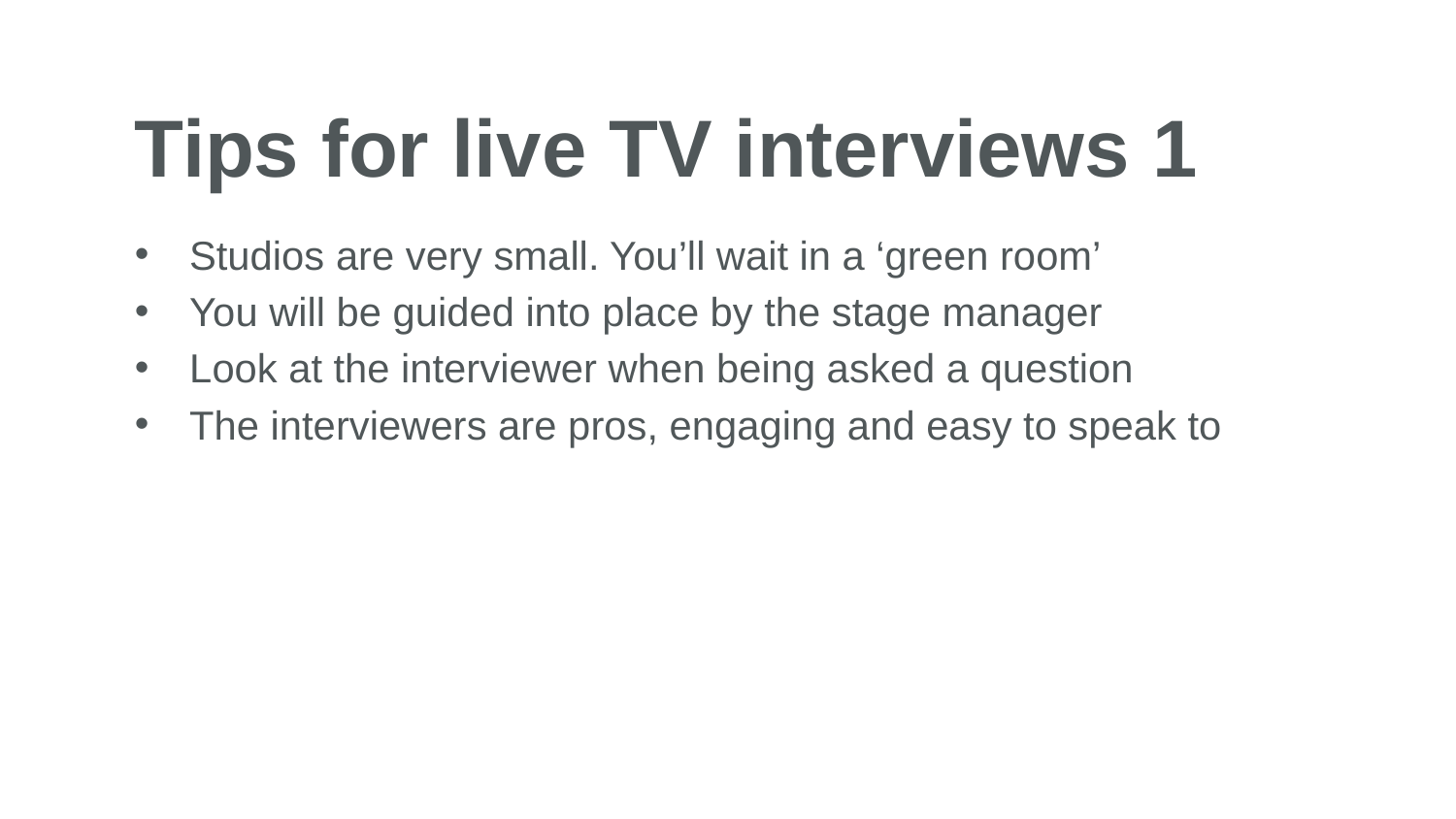

# Tips for live TV interviews 1
Studios are very small. You’ll wait in a ‘green room’
You will be guided into place by the stage manager
Look at the interviewer when being asked a question
The interviewers are pros, engaging and easy to speak to